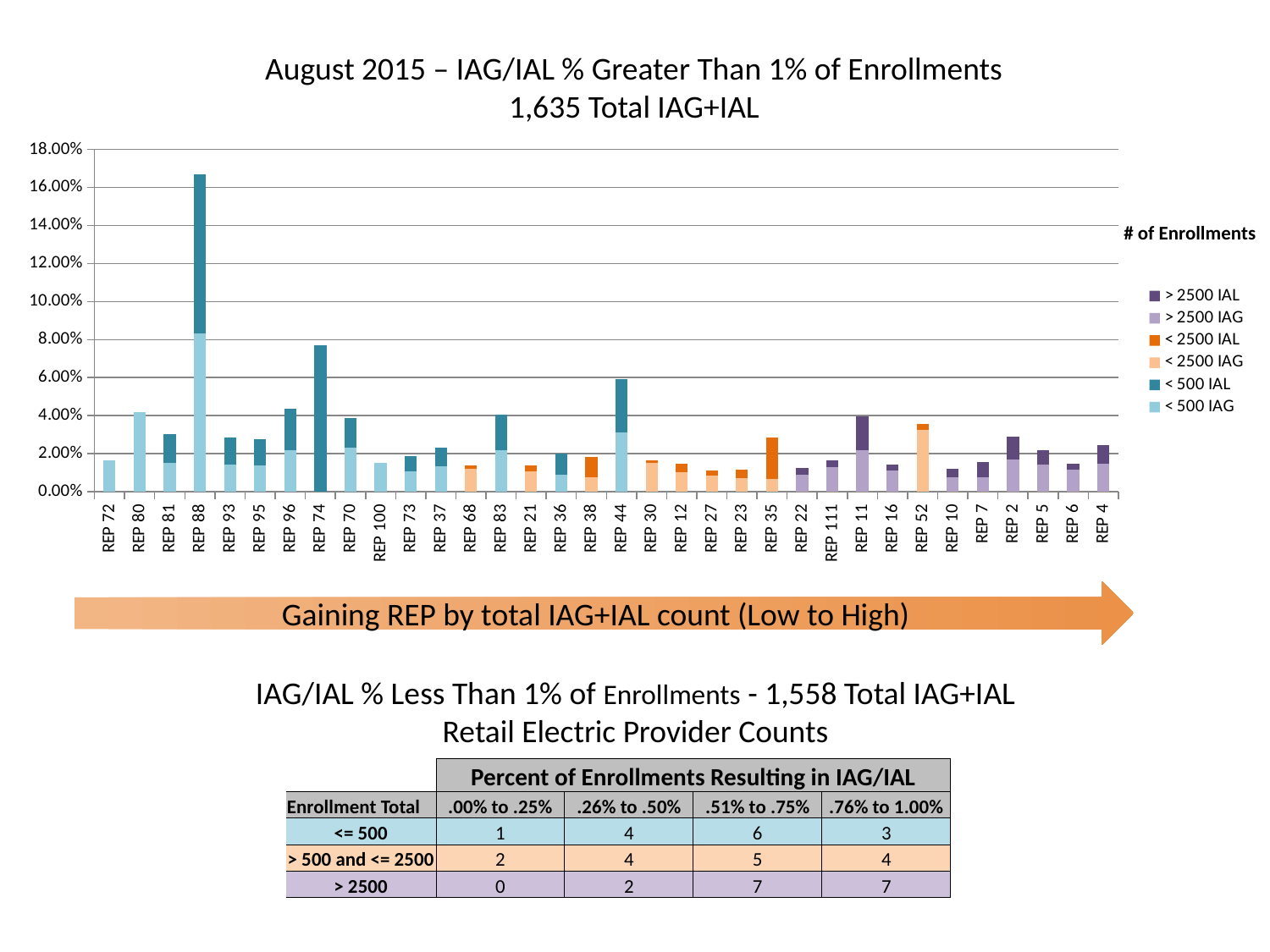

August 2015 – IAG/IAL % Greater Than 1% of Enrollments
1,635 Total IAG+IAL

### Chart

| Category | < 500 IAG | < 500 IAL | < 2500 IAG | < 2500 IAL | > 2500 IAG | > 2500 IAL |
|---|---|---|---|---|---|---|
| REP 72 | 0.0163934426229508 | 0.0 | 0.0 | 0.0 | 0.0 | 0.0 |
| REP 80 | 0.0416666666666666 | 0.0 | 0.0 | 0.0 | 0.0 | 0.0 |
| REP 81 | 0.0151515151515151 | 0.0151515151515151 | 0.0 | 0.0 | 0.0 | 0.0 |
| REP 88 | 0.0833333333333333 | 0.0833333333333333 | 0.0 | 0.0 | 0.0 | 0.0 |
| REP 93 | 0.0142857142857142 | 0.0142857142857142 | 0.0 | 0.0 | 0.0 | 0.0 |
| REP 95 | 0.0138888888888888 | 0.0138888888888888 | 0.0 | 0.0 | 0.0 | 0.0 |
| REP 96 | 0.0217391304347826 | 0.0217391304347826 | 0.0 | 0.0 | 0.0 | 0.0 |
| REP 74 | 0.0 | 0.0769230769230769 | 0.0 | 0.0 | 0.0 | 0.0 |
| REP 70 | 0.02325581395348832 | 0.0155038759689922 | 0.0 | 0.0 | 0.0 | 0.0 |
| REP 100 | 0.015228426395939 | 0.0 | 0.0 | 0.0 | 0.0 | 0.0 |
| REP 73 | 0.01078167115902964 | 0.00808625336927223 | 0.0 | 0.0 | 0.0 | 0.0 |
| REP 37 | 0.0132450331125827 | 0.00993377483443708 | 0.0 | 0.0 | 0.0 | 0.0 |
| REP 68 | 0.0 | 0.0 | 0.0122137404580152 | 0.0015267175572519 | 0.0 | 0.0 |
| REP 83 | 0.0216216216216216 | 0.0189189189189189 | 0.0 | 0.0 | 0.0 | 0.0 |
| REP 21 | 0.0 | 0.0 | 0.01046511627906976 | 0.00348837209302325 | 0.0 | 0.0 |
| REP 36 | 0.00896860986547085 | 0.0112107623318385 | 0.0 | 0.0 | 0.0 | 0.0 |
| REP 38 | 0.0 | 0.0 | 0.00757575757575757 | 0.0106060606060606 | 0.0 | 0.0 |
| REP 44 | 0.03092783505154636 | 0.0283505154639175 | 0.0 | 0.0 | 0.0 | 0.0 |
| REP 30 | 0.0 | 0.0 | 0.0152941176470588 | 0.00117647058823529 | 0.0 | 0.0 |
| REP 12 | 0.0 | 0.0 | 0.01013714967203338 | 0.00477042337507453 | 0.0 | 0.0 |
| REP 27 | 0.0 | 0.0 | 0.0084411930219471 | 0.0028137310073157 | 0.0 | 0.0 |
| REP 23 | 0.0 | 0.0 | 0.00730240549828178 | 0.0042955326460481 | 0.0 | 0.0 |
| REP 35 | 0.0 | 0.0 | 0.00676183320811419 | 0.0217881292261457 | 0.0 | 0.0 |
| REP 22 | 0.0 | 0.0 | 0.0 | 0.0 | 0.0090497737556561 | 0.00361990950226244 |
| REP 111 | 0.0 | 0.0 | 0.0 | 0.0 | 0.01294964028776977 | 0.00335731414868105 |
| REP 11 | 0.0 | 0.0 | 0.0 | 0.0 | 0.02183908045977008 | 0.0176245210727969 |
| REP 16 | 0.0 | 0.0 | 0.0 | 0.0 | 0.011317859198158439 | 0.00306924995204296 |
| REP 52 | 0.0 | 0.0 | 0.0326864147088866 | 0.00306435137895812 | 0.0 | 0.0 |
| REP 10 | 0.0 | 0.0 | 0.0 | 0.0 | 0.00757445343432604 | 0.0046479600619728 |
| REP 7 | 0.0 | 0.0 | 0.0 | 0.0 | 0.00745225896599906 | 0.00822853594162397 |
| REP 2 | 0.0 | 0.0 | 0.0 | 0.0 | 0.0167391482727496 | 0.0123081972593747 |
| REP 5 | 0.0 | 0.0 | 0.0 | 0.0 | 0.01434464076833096 | 0.00757249276611463 |
| REP 6 | 0.0 | 0.0 | 0.0 | 0.0 | 0.011562068801446439 | 0.00299757339296759 |
| REP 4 | 0.0 | 0.0 | 0.0 | 0.0 | 0.014821015313407841 | 0.00950317593185287 |
# of Enrollments
Gaining REP by total IAG+IAL count (Low to High)
IAG/IAL % Less Than 1% of Enrollments - 1,558 Total IAG+IAL
Retail Electric Provider Counts
|  | Percent of Enrollments Resulting in IAG/IAL |  |  |  |
| --- | --- | --- | --- | --- |
| Enrollment Total | .00% to .25% | .26% to .50% | .51% to .75% | .76% to 1.00% |
| <= 500 | 1 | 4 | 6 | 3 |
| > 500 and <= 2500 | 2 | 4 | 5 | 4 |
| > 2500 | 0 | 2 | 7 | 7 |